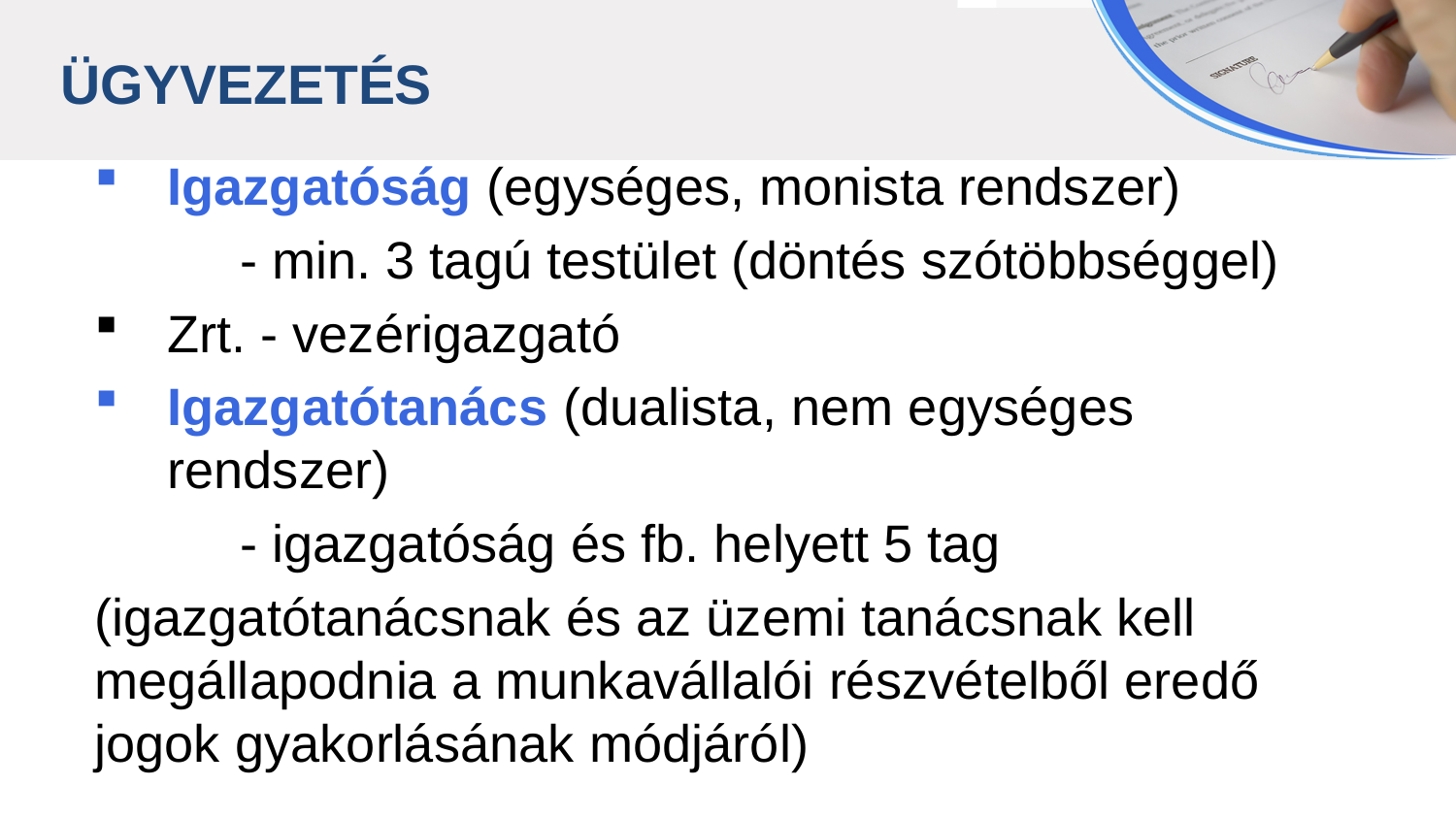

ÜGYVEZETÉS
Igazgatóság (egységes, monista rendszer)
	- min. 3 tagú testület (döntés szótöbbséggel)
Zrt. - vezérigazgató
Igazgatótanács (dualista, nem egységes rendszer)
	- igazgatóság és fb. helyett 5 tag
(igazgatótanácsnak és az üzemi tanácsnak kell megállapodnia a munkavállalói részvételből eredő jogok gyakorlásának módjáról)